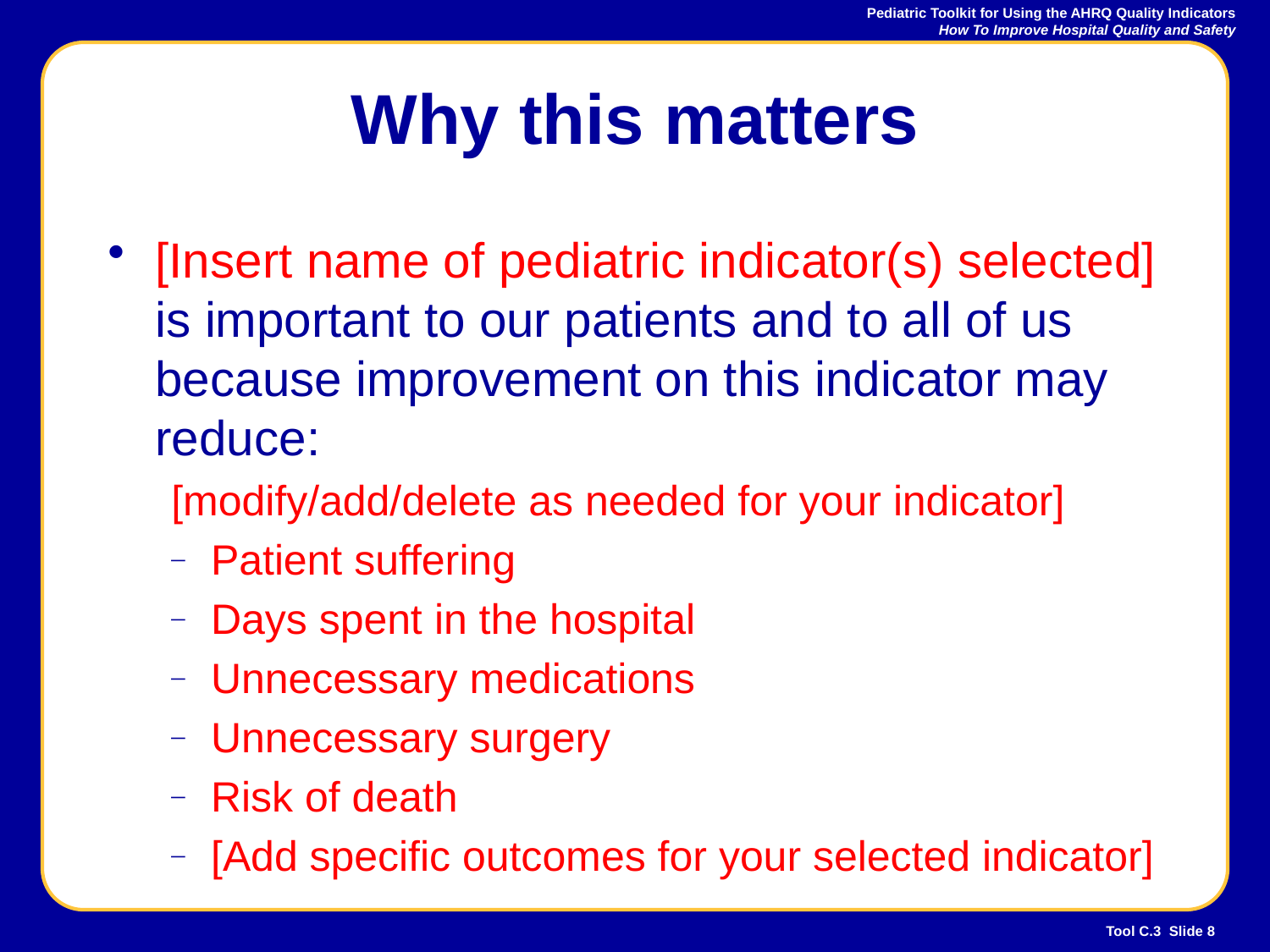

# Why this matters
[Insert name of pediatric indicator(s) selected] is important to our patients and to all of us because improvement on this indicator may reduce:
[modify/add/delete as needed for your indicator]
Patient suffering
Days spent in the hospital
Unnecessary medications
Unnecessary surgery
Risk of death
[Add specific outcomes for your selected indicator]